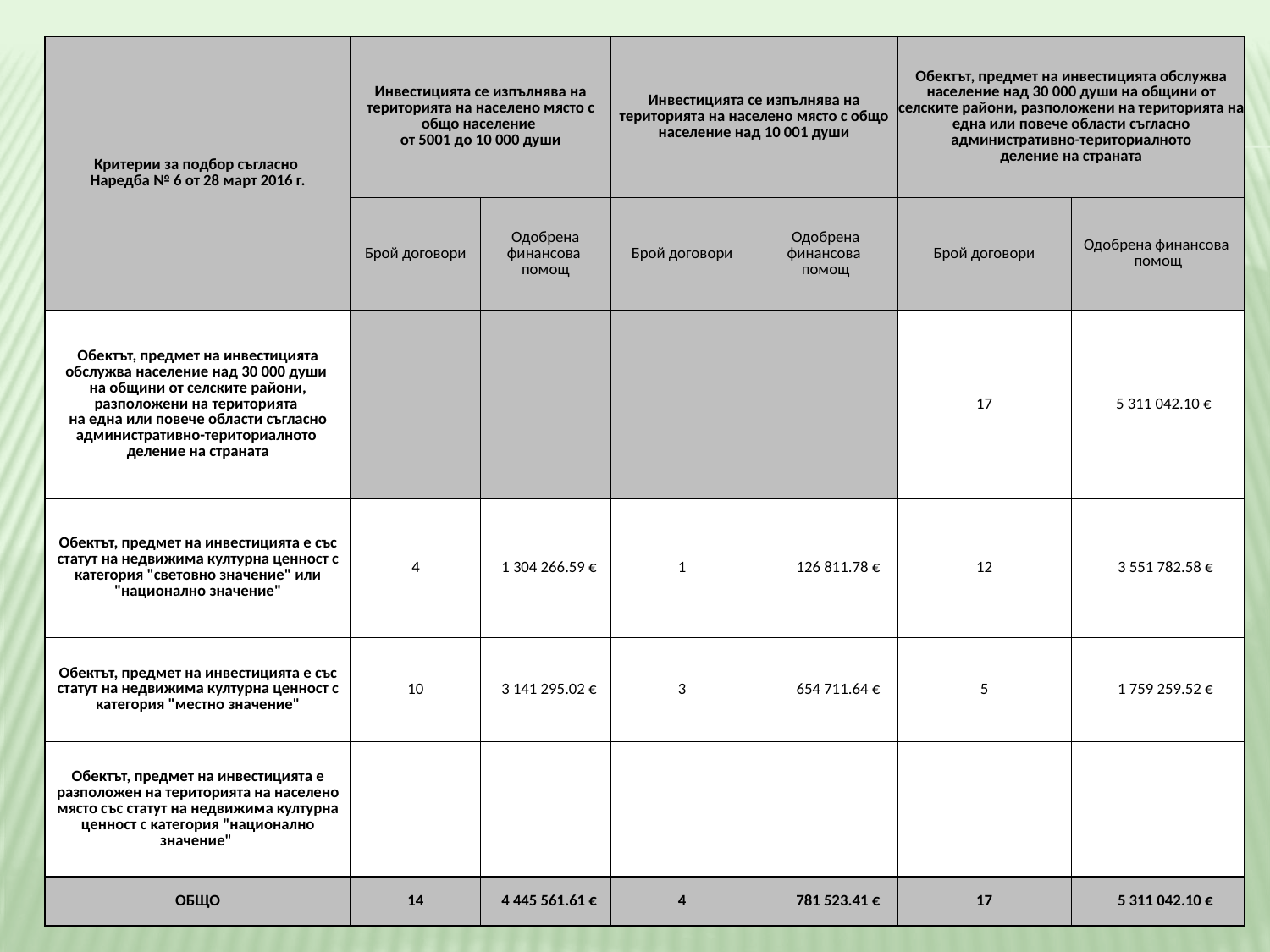

| Критерии за подбор съгласно Наредба № 6 от 28 март 2016 г. | Инвестицията се изпълнява на територията на населено място с общо население от 5001 до 10 000 души |  | Инвестицията се изпълнява на територията на населено място с общо население над 10 001 души |  | Обектът, предмет на инвестицията обслужва население над 30 000 души на общини от селските райони, разположени на територията на една или повече области съгласно административно-териториалното деление на страната |  |
| --- | --- | --- | --- | --- | --- | --- |
|  | Брой договори | Одобрена финансова помощ | Брой договори | Одобрена финансова помощ | Брой договори | Одобрена финансова помощ |
| Обектът, предмет на инвестицията обслужва население над 30 000 души на общини от селските райони, разположени на територията на една или повече области съгласно административно-териториалното деление на страната |  |  |  |  | 17 | 5 311 042.10 € |
| Обектът, предмет на инвестицията е със статут на недвижима културна ценност с категория "световно значение" или "национално значение" | 4 | 1 304 266.59 € | 1 | 126 811.78 € | 12 | 3 551 782.58 € |
| Обектът, предмет на инвестицията е със статут на недвижима културна ценност с категория "местно значение" | 10 | 3 141 295.02 € | 3 | 654 711.64 € | 5 | 1 759 259.52 € |
| Обектът, предмет на инвестицията е разположен на територията на населено място със статут на недвижима културна ценност с категория "национално значение" |  |  |  |  |  |  |
| ОБЩО | 14 | 4 445 561.61 € | 4 | 781 523.41 € | 17 | 5 311 042.10 € |
#